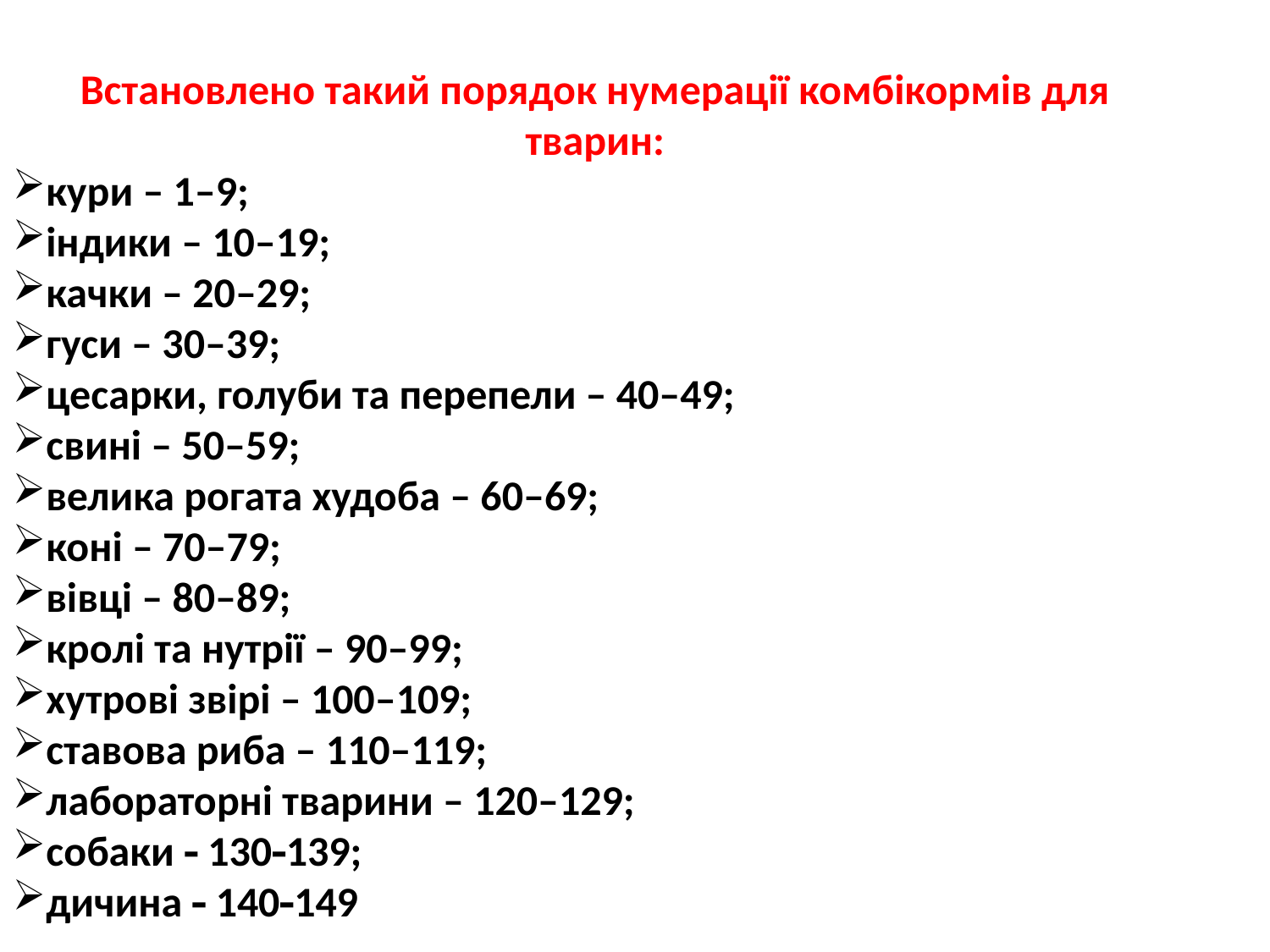

Встановлено такий порядок нумерації комбікормів для тварин:
кури – 1–9;
індики – 10–19;
качки – 20–29;
гуси – 30–39;
цесарки, голуби та перепели – 40–49;
свині – 50–59;
велика рогата худоба – 60–69;
коні – 70–79;
вівці – 80–89;
кролі та нутрії – 90–99;
хутрові звірі – 100–109;
ставова риба – 110–119;
лабораторні тварини – 120–129;
собаки − 130−139;
дичина − 140−149